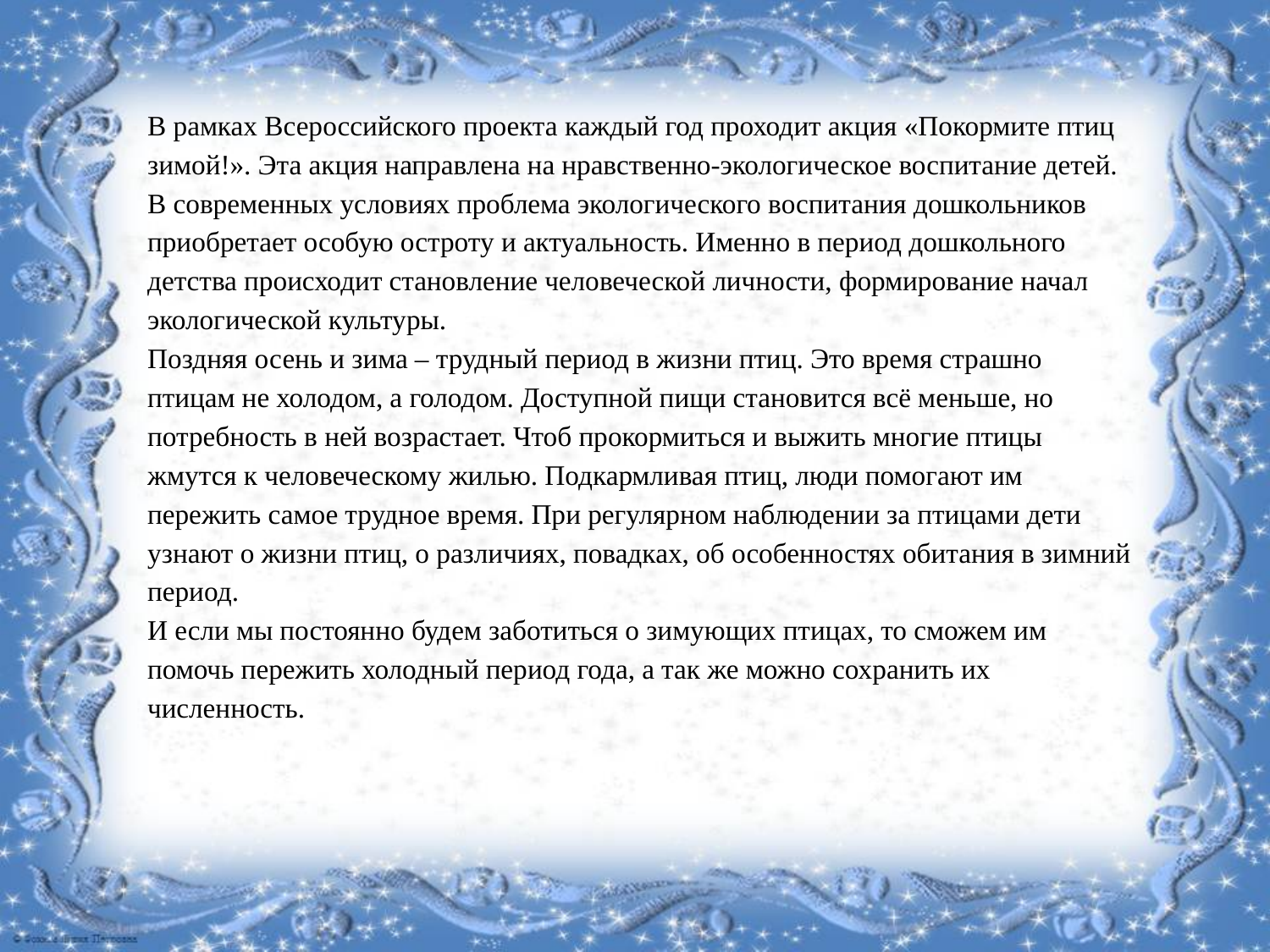

В рамках Всероссийского проекта каждый год проходит акция «Покормите птиц зимой!». Эта акция направлена на нравственно-экологическое воспитание детей. В современных условиях проблема экологического воспитания дошкольников приобретает особую остроту и актуальность. Именно в период дошкольного детства происходит становление человеческой личности, формирование начал экологической культуры.
Поздняя осень и зима – трудный период в жизни птиц. Это время страшно птицам не холодом, а голодом. Доступной пищи становится всё меньше, но потребность в ней возрастает. Чтоб прокормиться и выжить многие птицы жмутся к человеческому жилью. Подкармливая птиц, люди помогают им пережить самое трудное время. При регулярном наблюдении за птицами дети узнают о жизни птиц, о различиях, повадках, об особенностях обитания в зимний период.
И если мы постоянно будем заботиться о зимующих птицах, то сможем им помочь пережить холодный период года, а так же можно сохранить их численность.